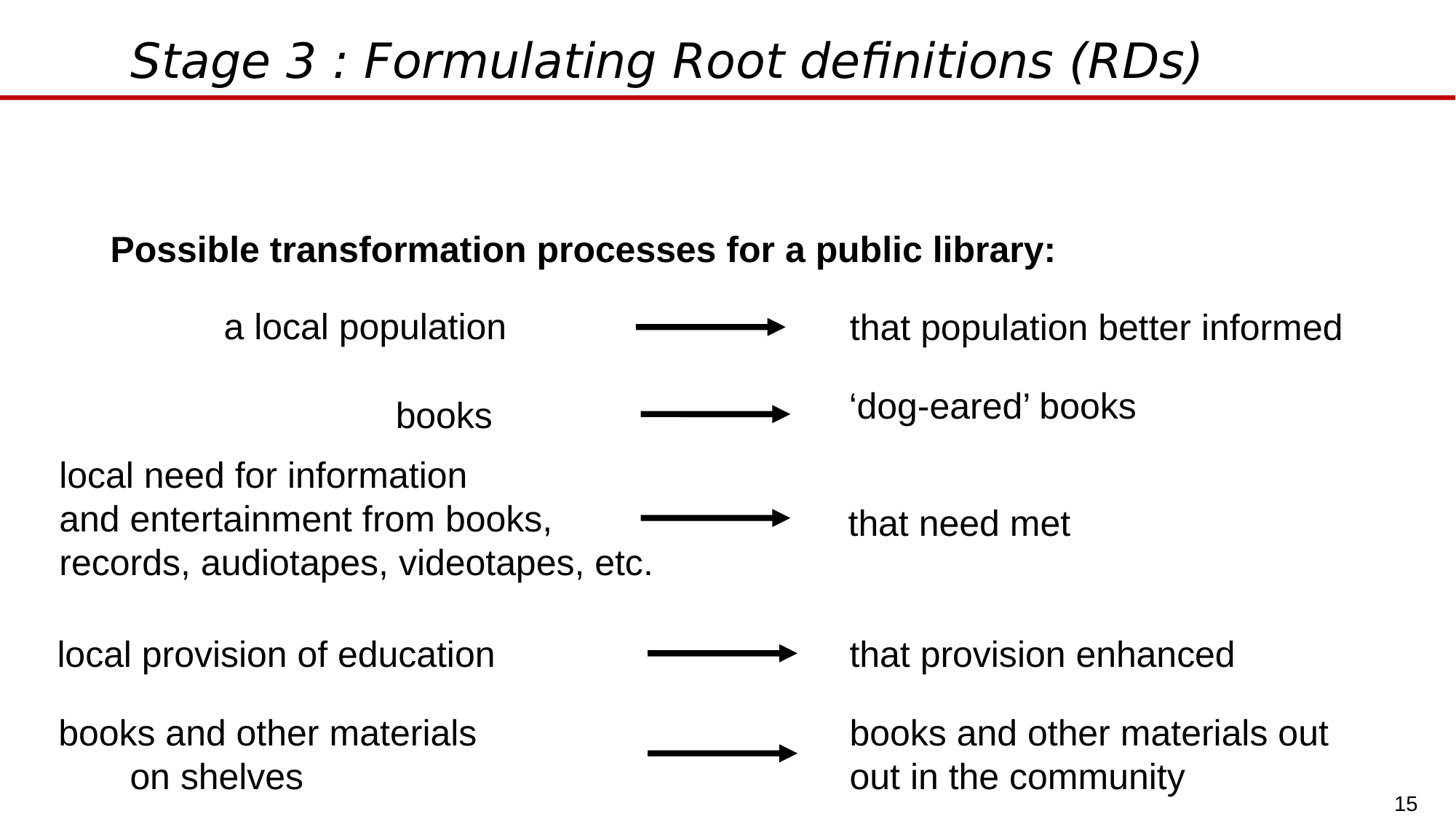

# Stage 3 : Formulating Root definitions (RDs)
Possible transformation processes for a public library:
a local population
that population better informed

‘dog-eared’ books
books

local need for information
and entertainment from books,
records, audiotapes, videotapes, etc.
that need met

local provision of education
that provision enhanced

books and other materials
       on shelves
books and other materials out
out in the community

15